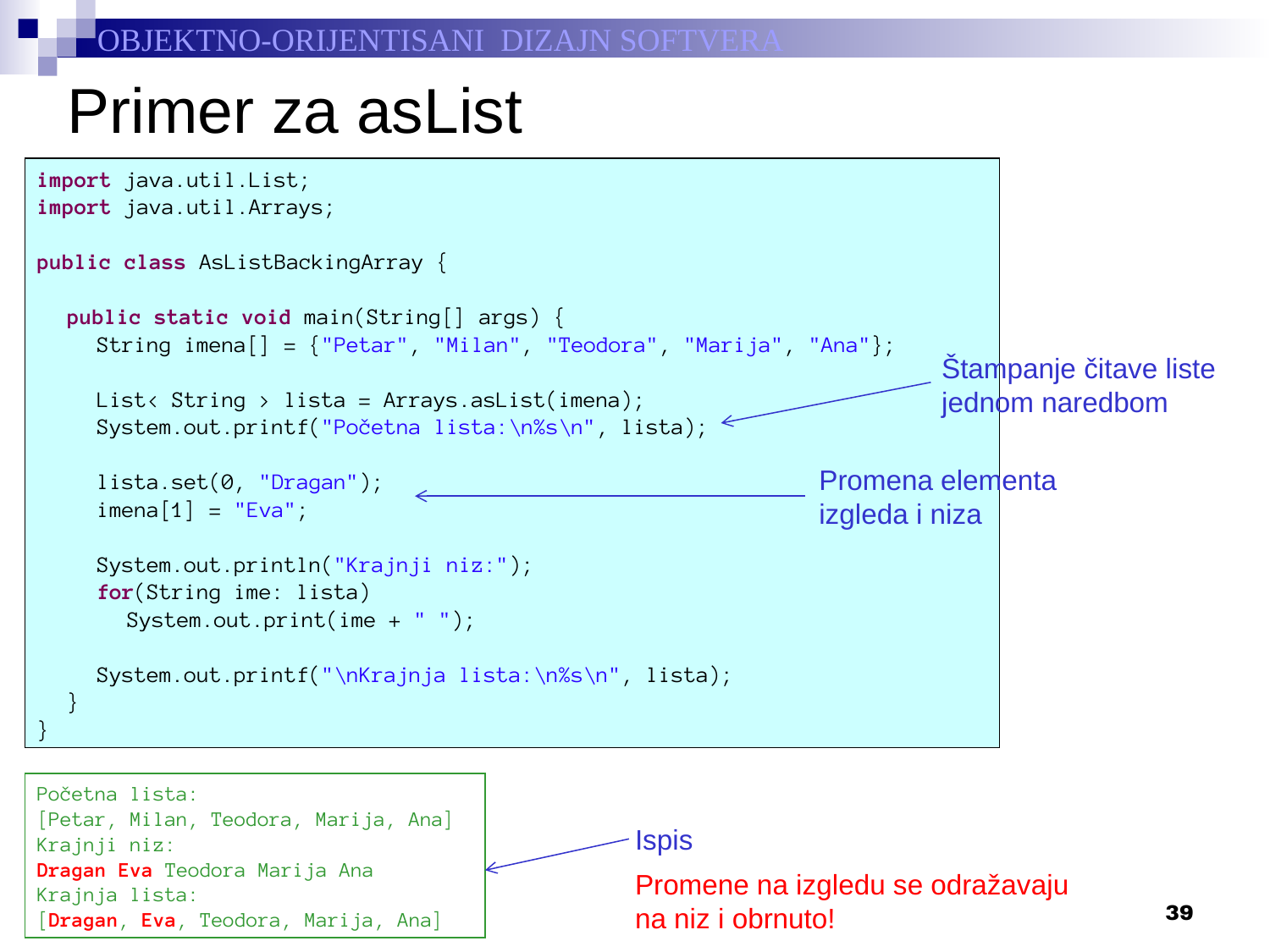

# Primer za asList
import java.util.List;
import java.util.Arrays;

public class AsListBackingArray {

	public static void main(String[] args) {
		String imena[] = {"Petar", "Milan", "Teodora", "Marija", "Ana"};

		List< String > lista = Arrays.asList(imena);
		System.out.printf("Početna lista:\n%s\n", lista);

		lista.set(0, "Dragan");
		imena[1] = "Eva";

		System.out.println("Krajnji niz:");
		for(String ime: lista)
			System.out.print(ime + " ");

		System.out.printf("\nKrajnja lista:\n%s\n", lista);
	}
}
Štampanje čitave liste jednom naredbom
Promena elementa izgleda i niza
Početna lista:
[Petar, Milan, Teodora, Marija, Ana]
Krajnji niz:
Dragan Eva Teodora Marija Ana
Krajnja lista:
[Dragan, Eva, Teodora, Marija, Ana]
Ispis
Promene na izgledu se odražavaju na niz i obrnuto!
39